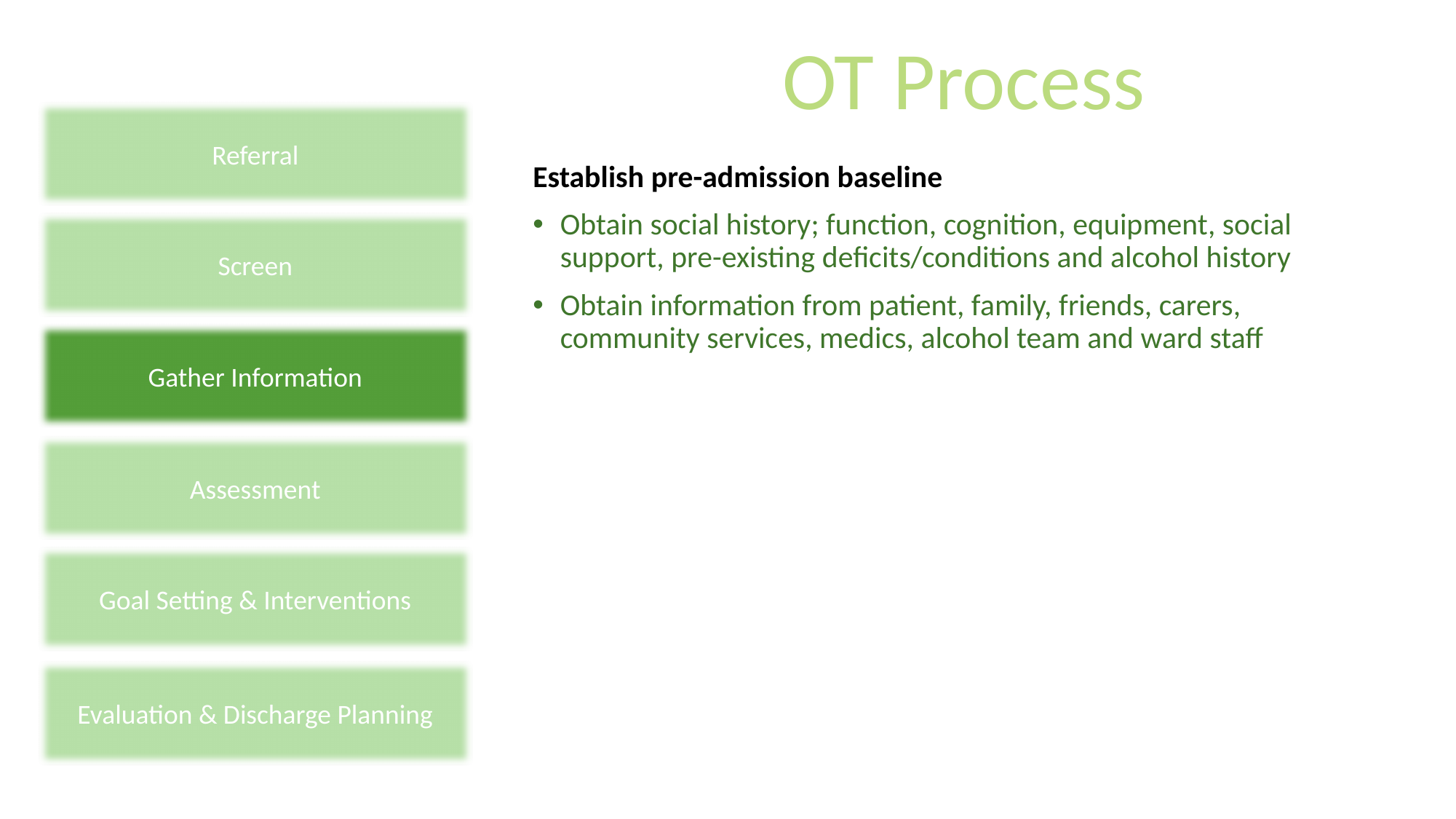

# OT Process
Referral
Establish pre-admission baseline
Obtain social history; function, cognition, equipment, social support, pre-existing deficits/conditions and alcohol history
Obtain information from patient, family, friends, carers, community services, medics, alcohol team and ward staff

Screen
Gather Information
Assessment
Goal Setting & Interventions
Evaluation & Discharge Planning